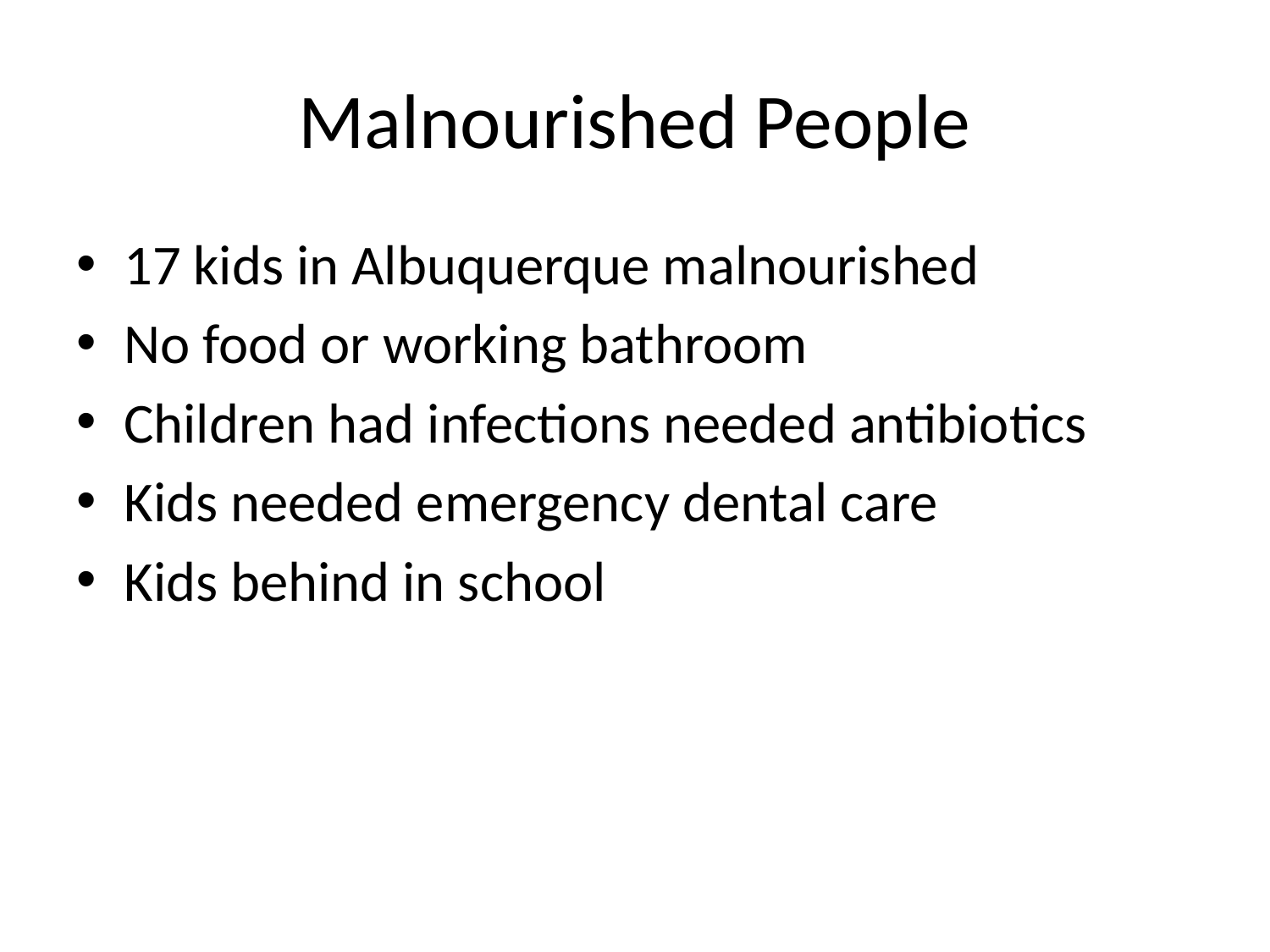

# Malnourished People
17 kids in Albuquerque malnourished
No food or working bathroom
Children had infections needed antibiotics
Kids needed emergency dental care
Kids behind in school